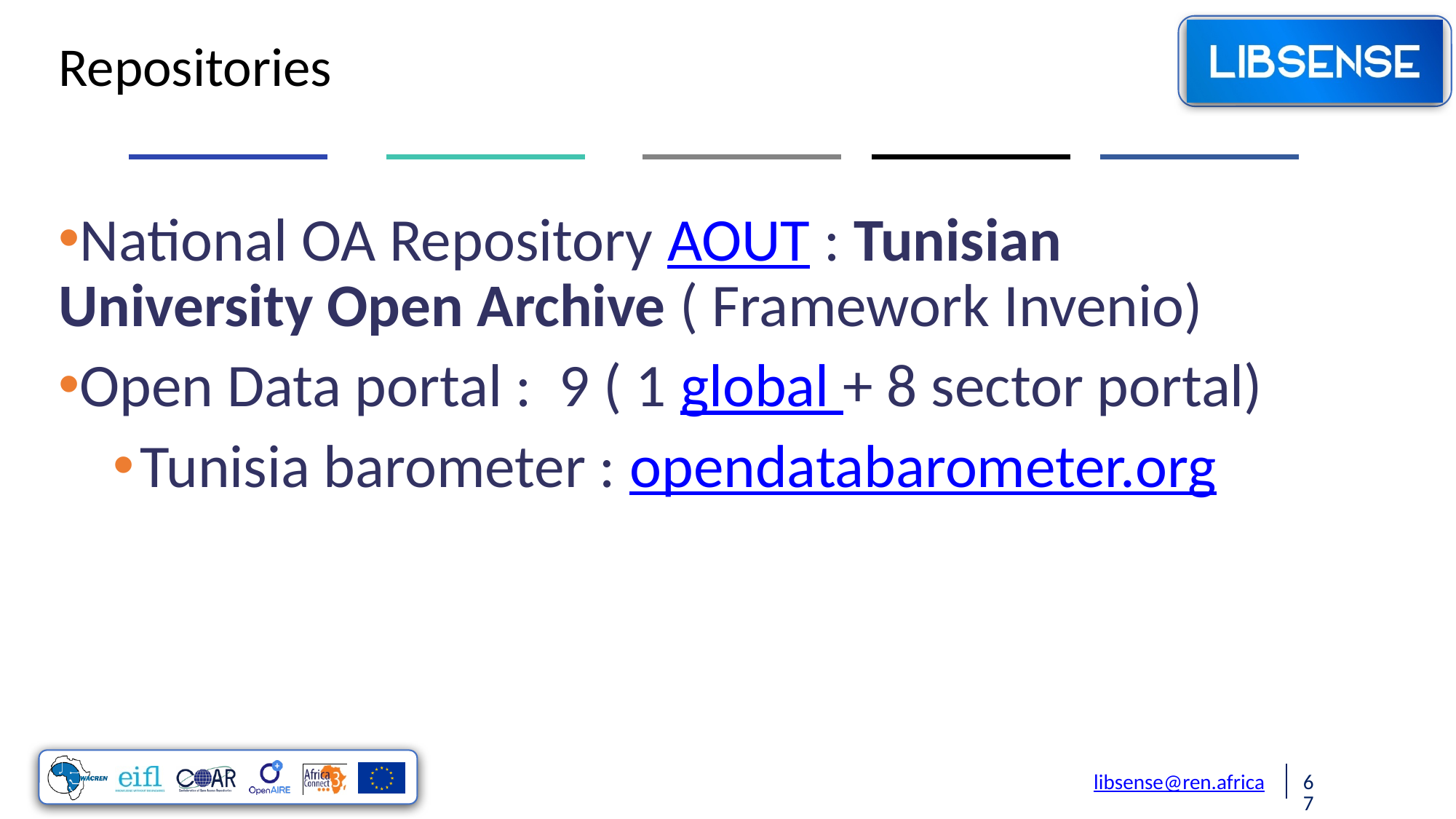

Repositories
National OA Repository AOUT : Tunisian University Open Archive ( Framework Invenio)
Open Data portal :  9 ( 1 global + 8 sector portal)
Tunisia barometer : opendatabarometer.org
libsense@ren.africa
67